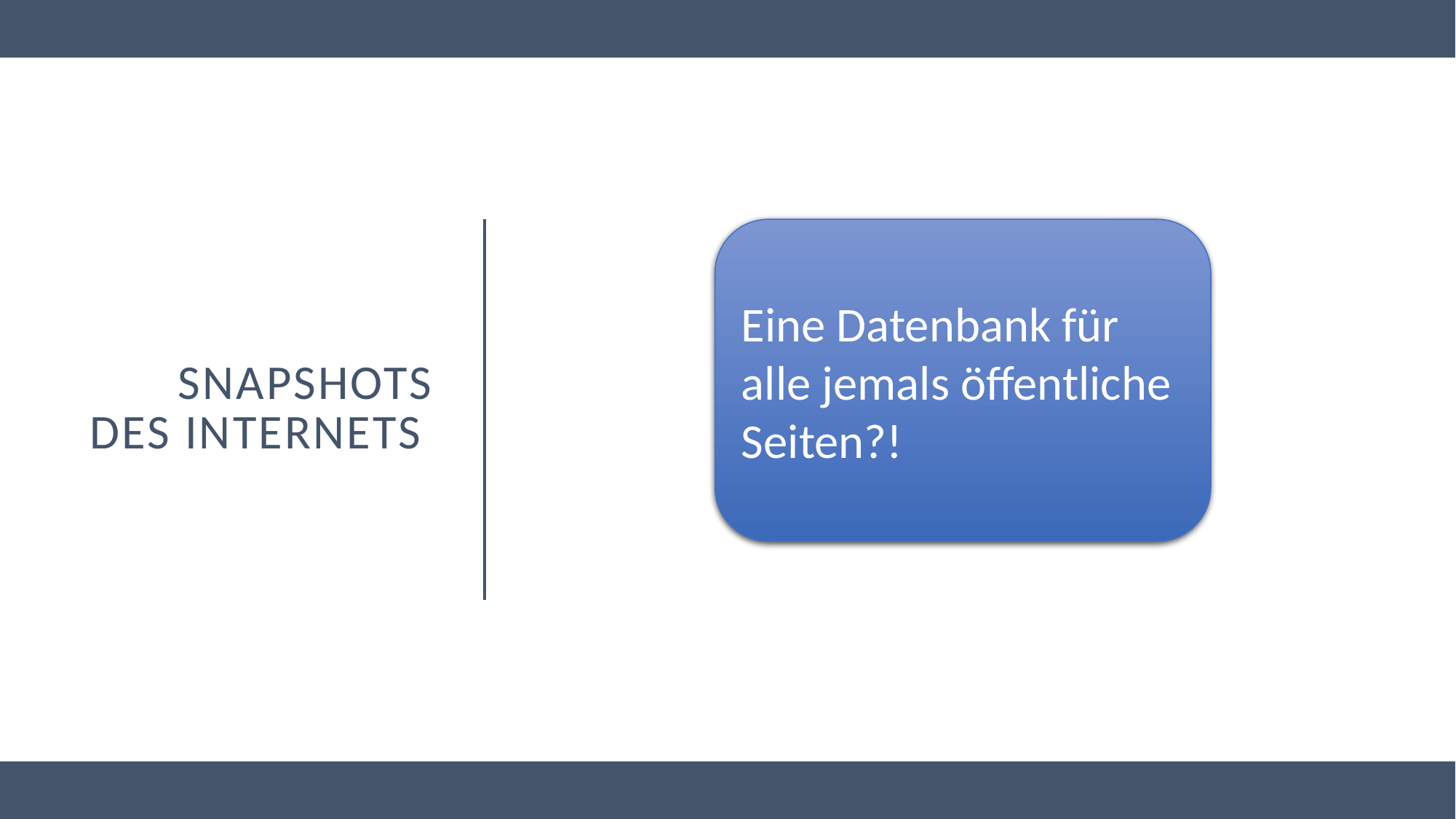

# Snapshots des Internets
Eine Datenbank für alle jemals öffentliche Seiten?!

34